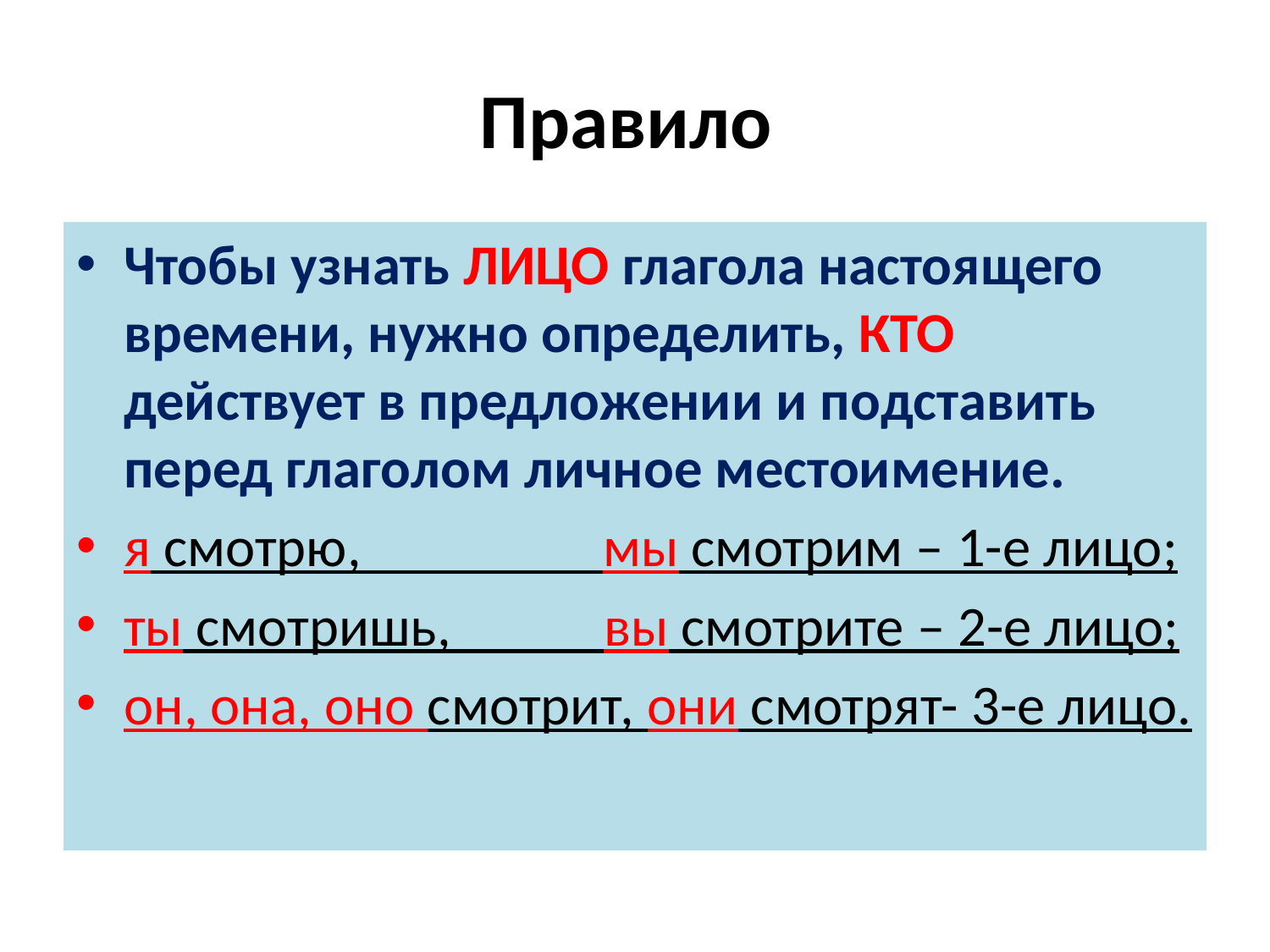

# Правило
Чтобы узнать ЛИЦО глагола настоящего времени, нужно определить, КТО действует в предложении и подставить перед глаголом личное местоимение.
я смотрю,                   мы смотрим – 1-е лицо;
ты смотришь,            вы смотрите – 2-е лицо;
он, она, оно смотрит, они смотрят- 3-е лицо.